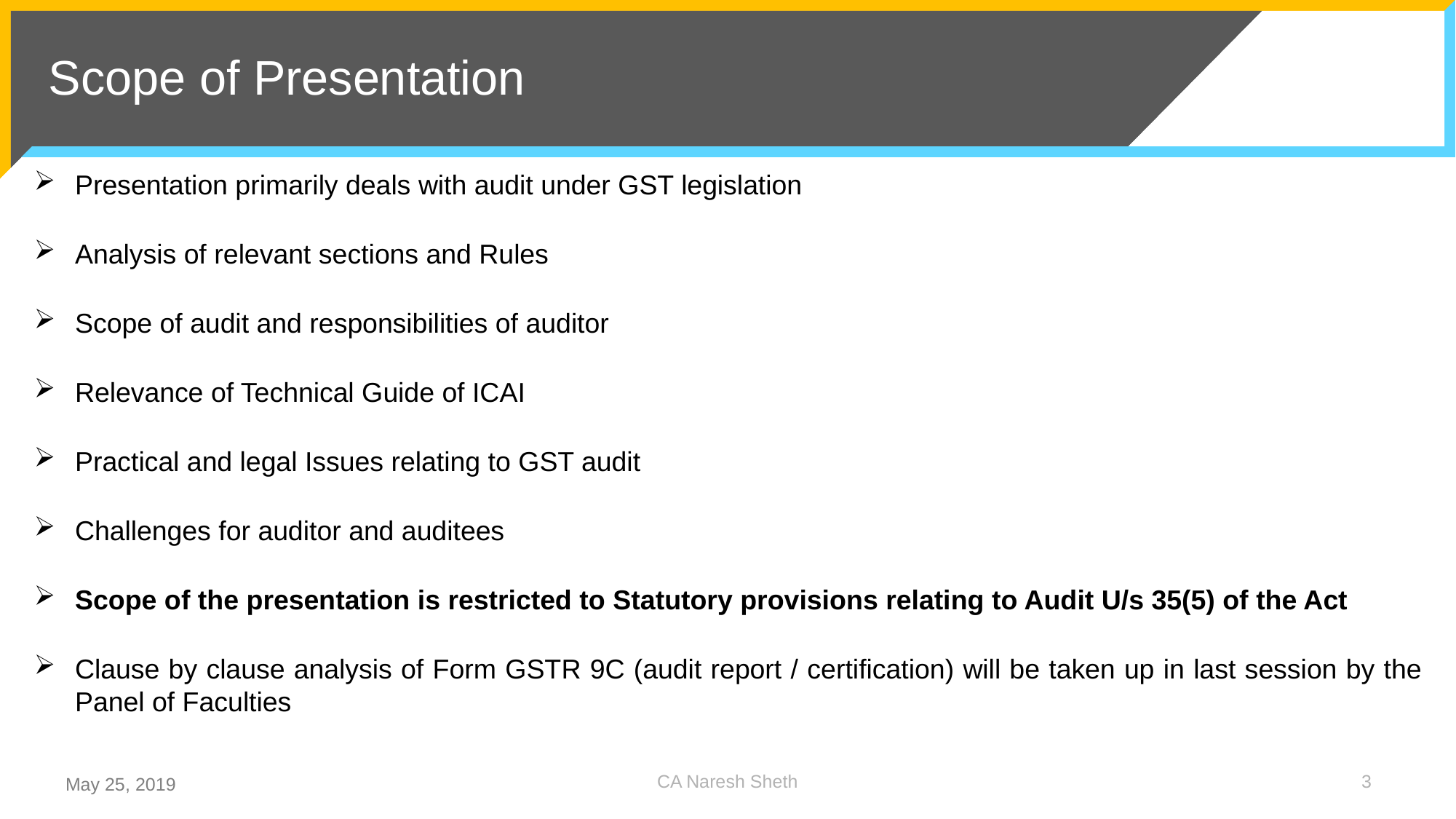

# Scope of Presentation
Presentation primarily deals with audit under GST legislation
Analysis of relevant sections and Rules
Scope of audit and responsibilities of auditor
Relevance of Technical Guide of ICAI
Practical and legal Issues relating to GST audit
Challenges for auditor and auditees
Scope of the presentation is restricted to Statutory provisions relating to Audit U/s 35(5) of the Act
Clause by clause analysis of Form GSTR 9C (audit report / certification) will be taken up in last session by the Panel of Faculties

CA Naresh Sheth
3
May 25, 2019